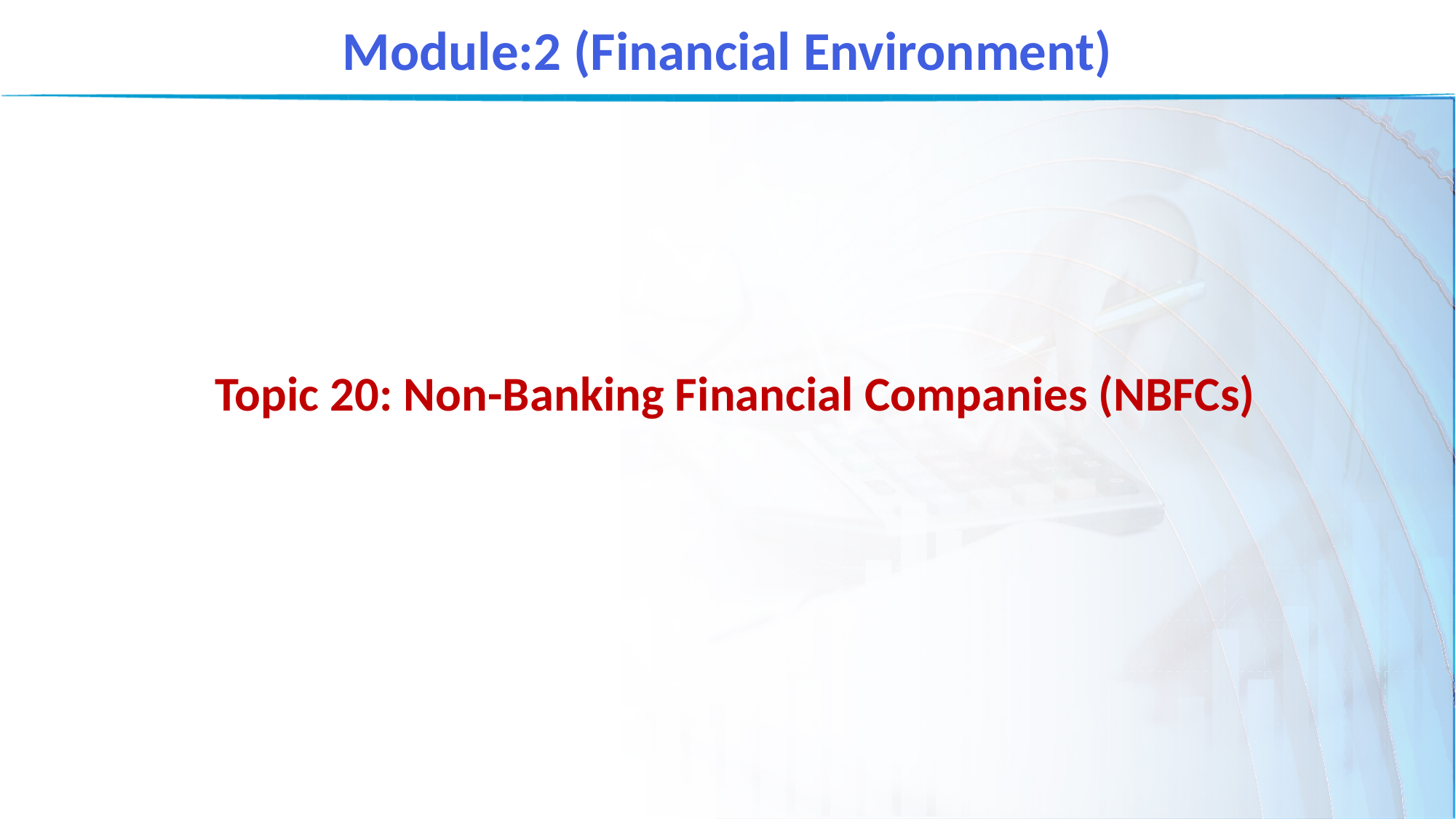

Module:2 (Financial Environment)
Topic 20: Non-Banking Financial Companies (NBFCs)